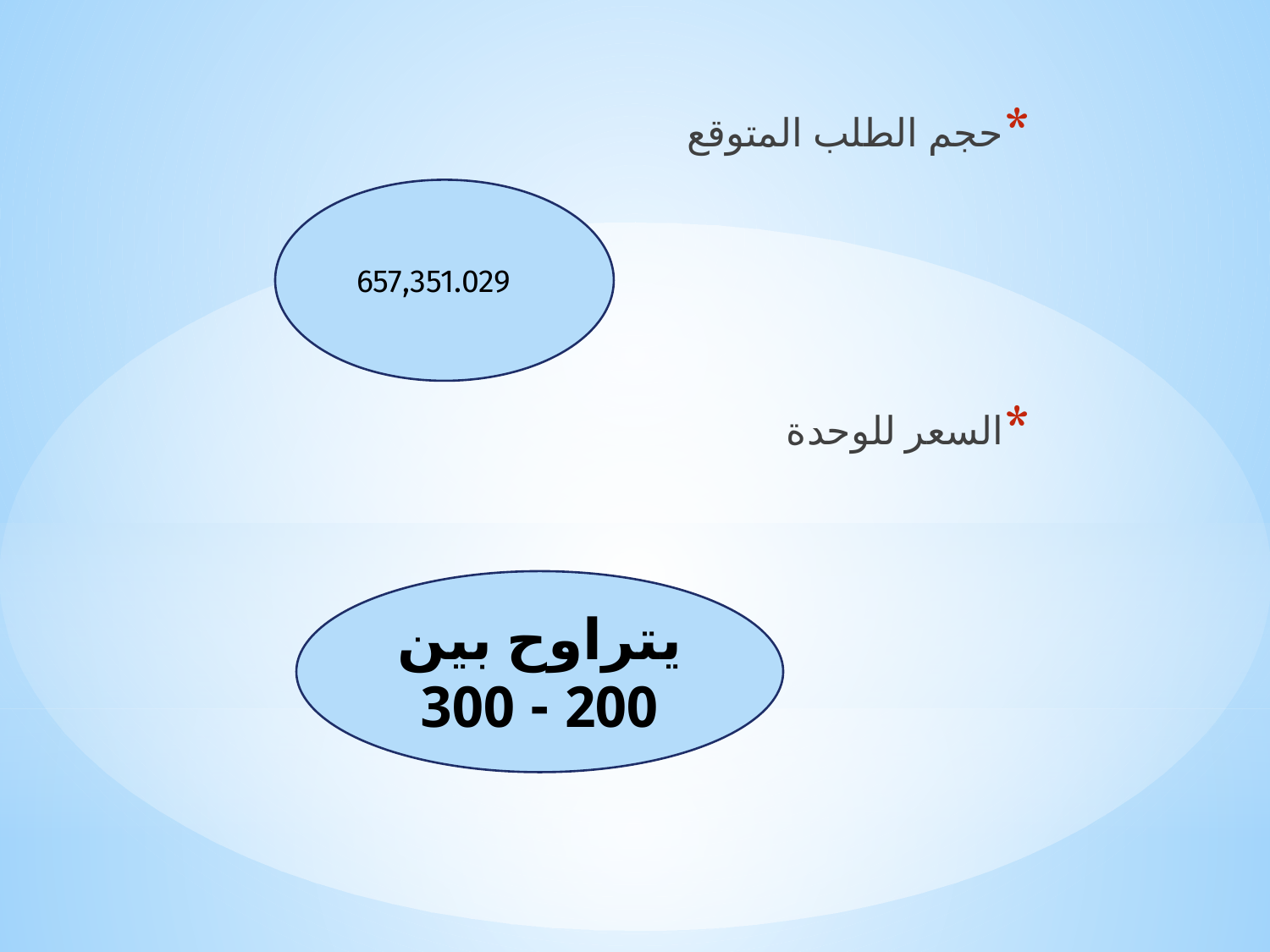

حجم الطلب المتوقع

السعر للوحدة

657,351.029

يتراوح بين 200 - 300